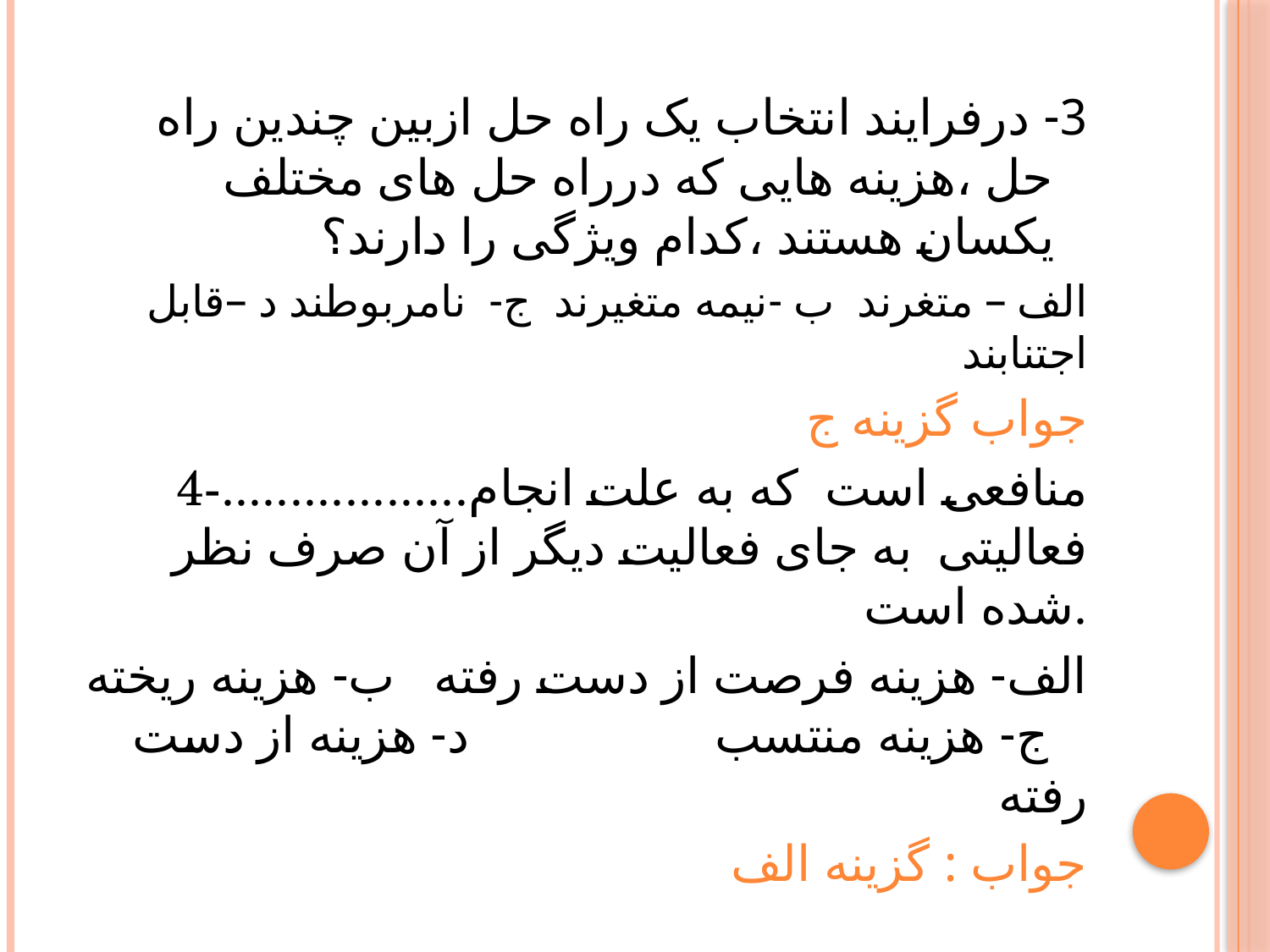

#
3- درفرایند انتخاب یک راه حل ازبین چندین راه حل ،هزینه هایی که درراه حل های مختلف یکسان هستند ،کدام ویژگی را دارند؟
الف – متغرند  ب -نیمه متغیرند  ج-  نامربوطند د –قابل اجتنابند
جواب گزینه ج
4-..................منافعی است  که به علت انجام فعالیتی  به جای فعالیت دیگر از آن صرف نظر شده است.
الف- هزینه فرصت از دست رفته   ب- هزینه ریخته    ج- هزینه منتسب                   د- هزینه از دست رفته
جواب : گزینه الف